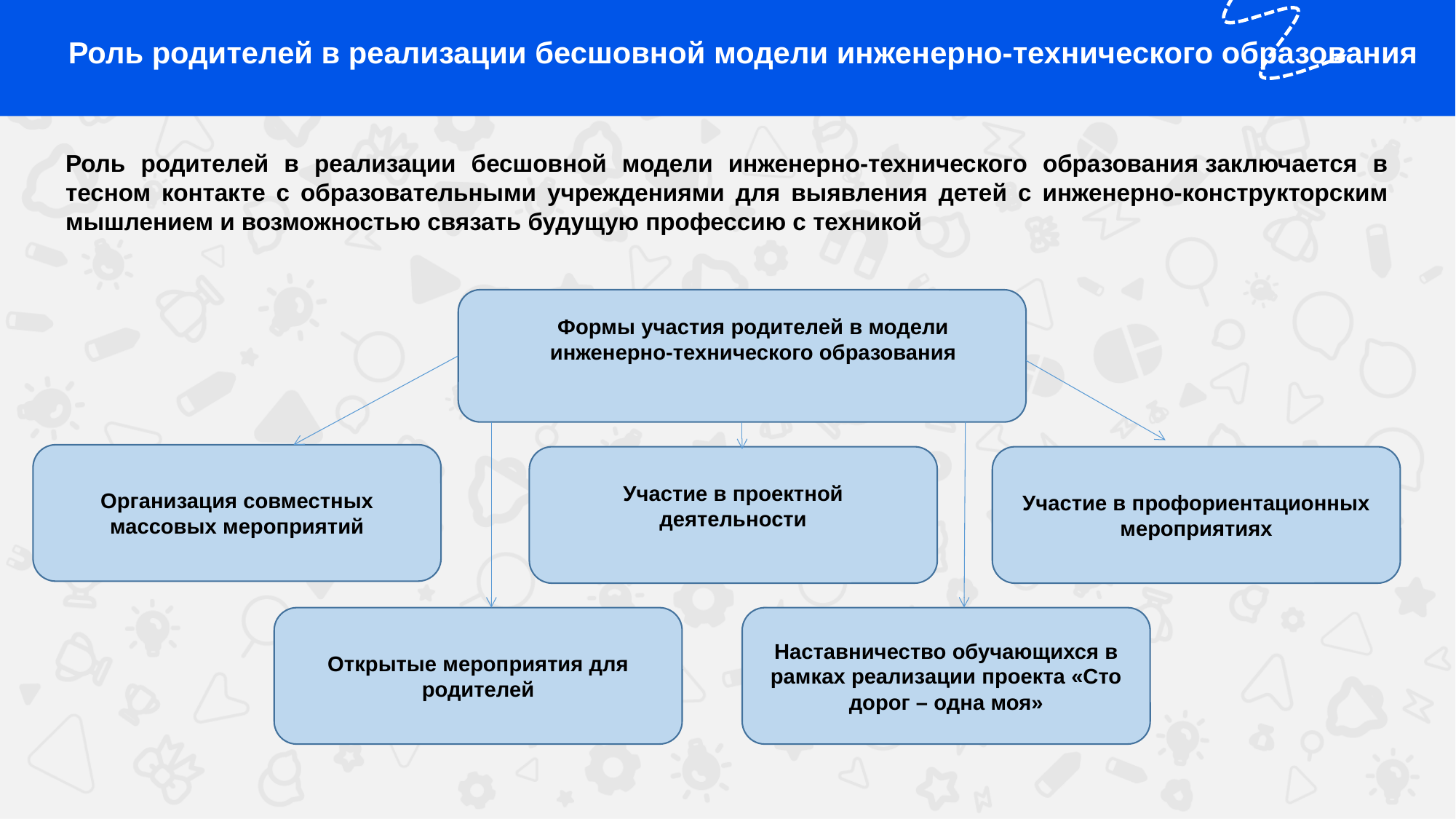

Роль родителей в реализации бесшовной модели инженерно-технического образования
Роль родителей в реализации бесшовной модели инженерно-технического образования заключается в тесном контакте с образовательными учреждениями для выявления детей с инженерно-конструкторским мышлением и возможностью связать будущую профессию с техникой

Формы участия родителей в модели инженерно-технического образования
Организация совместных массовых мероприятий

Участие в профориентационных мероприятиях
Участие в проектной деятельности
Открытые мероприятия для родителей
Наставничество обучающихся в рамках реализации проекта «Сто дорог – одна моя»